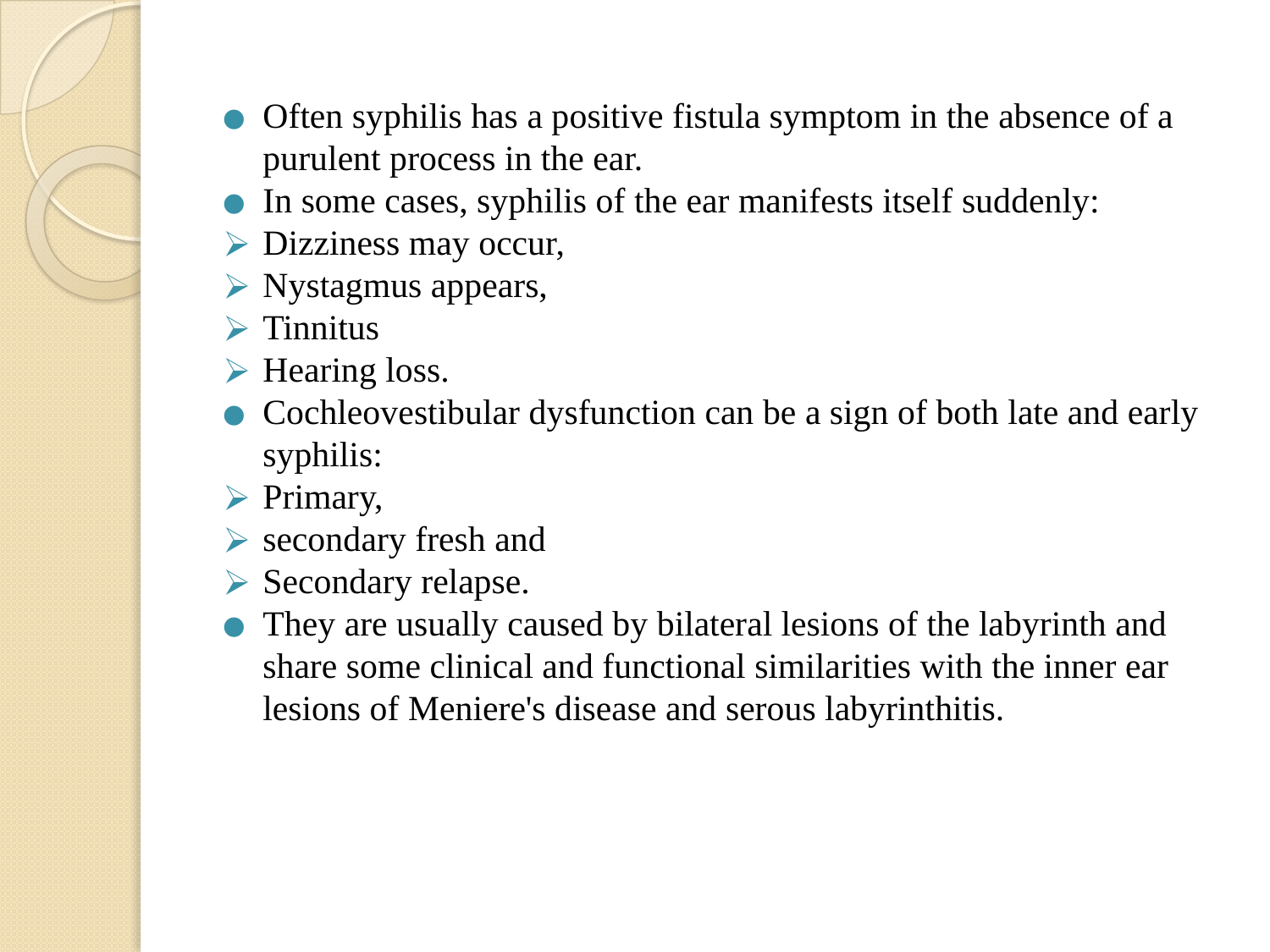

#
Often syphilis has a positive fistula symptom in the absence of a purulent process in the ear.
In some cases, syphilis of the ear manifests itself suddenly:
Dizziness may occur,
Nystagmus appears,
Tinnitus
Hearing loss.
Cochleovestibular dysfunction can be a sign of both late and early syphilis:
Primary,
secondary fresh and
Secondary relapse.
They are usually caused by bilateral lesions of the labyrinth and share some clinical and functional similarities with the inner ear lesions of Meniere's disease and serous labyrinthitis.